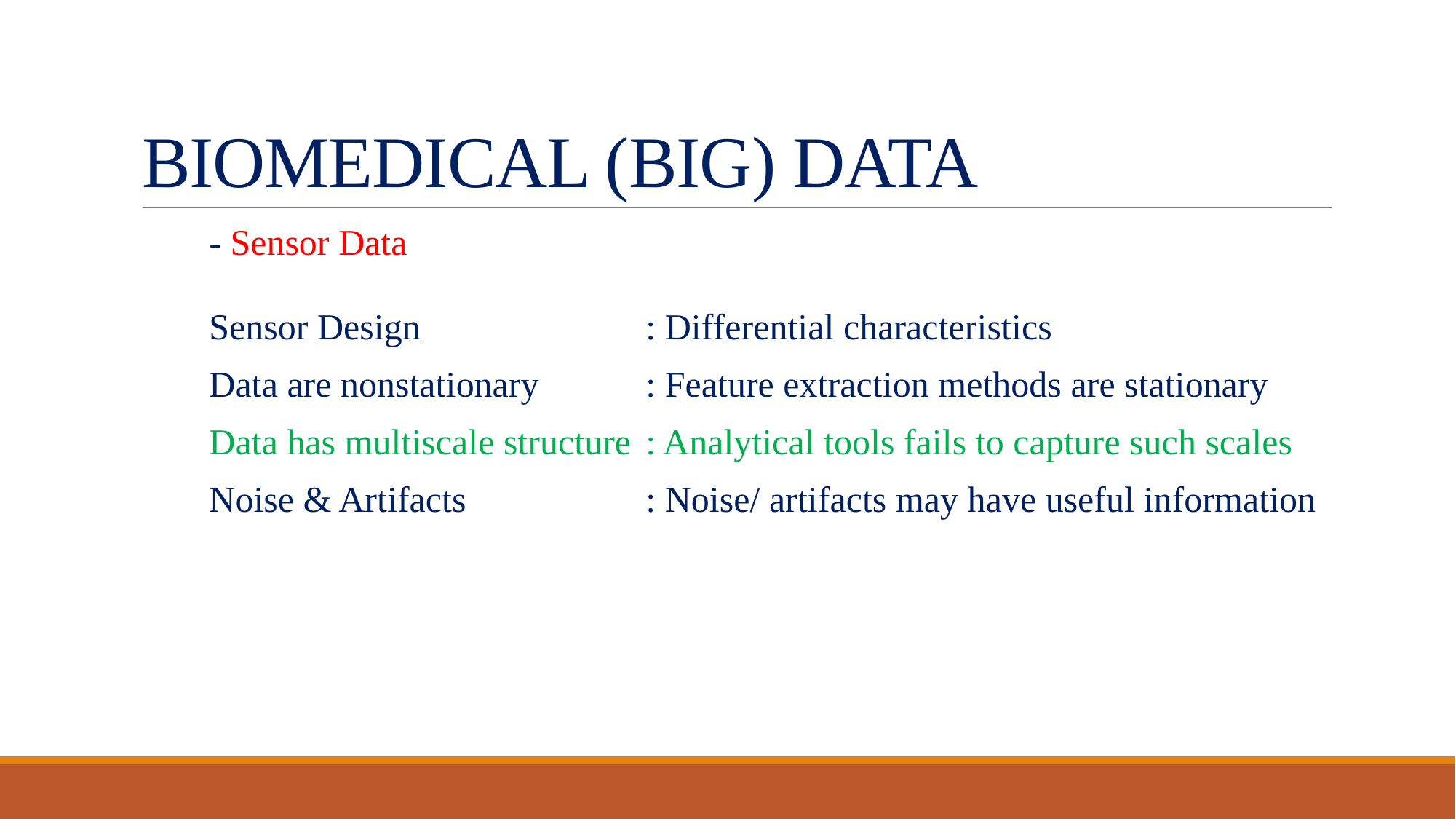

# BIOMEDICAL (BIG) DATA
	- Sensor Data
	Sensor Design			: Differential characteristics
	Data are nonstationary 	: Feature extraction methods are stationary
	Data has multiscale structure	: Analytical tools fails to capture such scales
	Noise & Artifacts		: Noise/ artifacts may have useful information